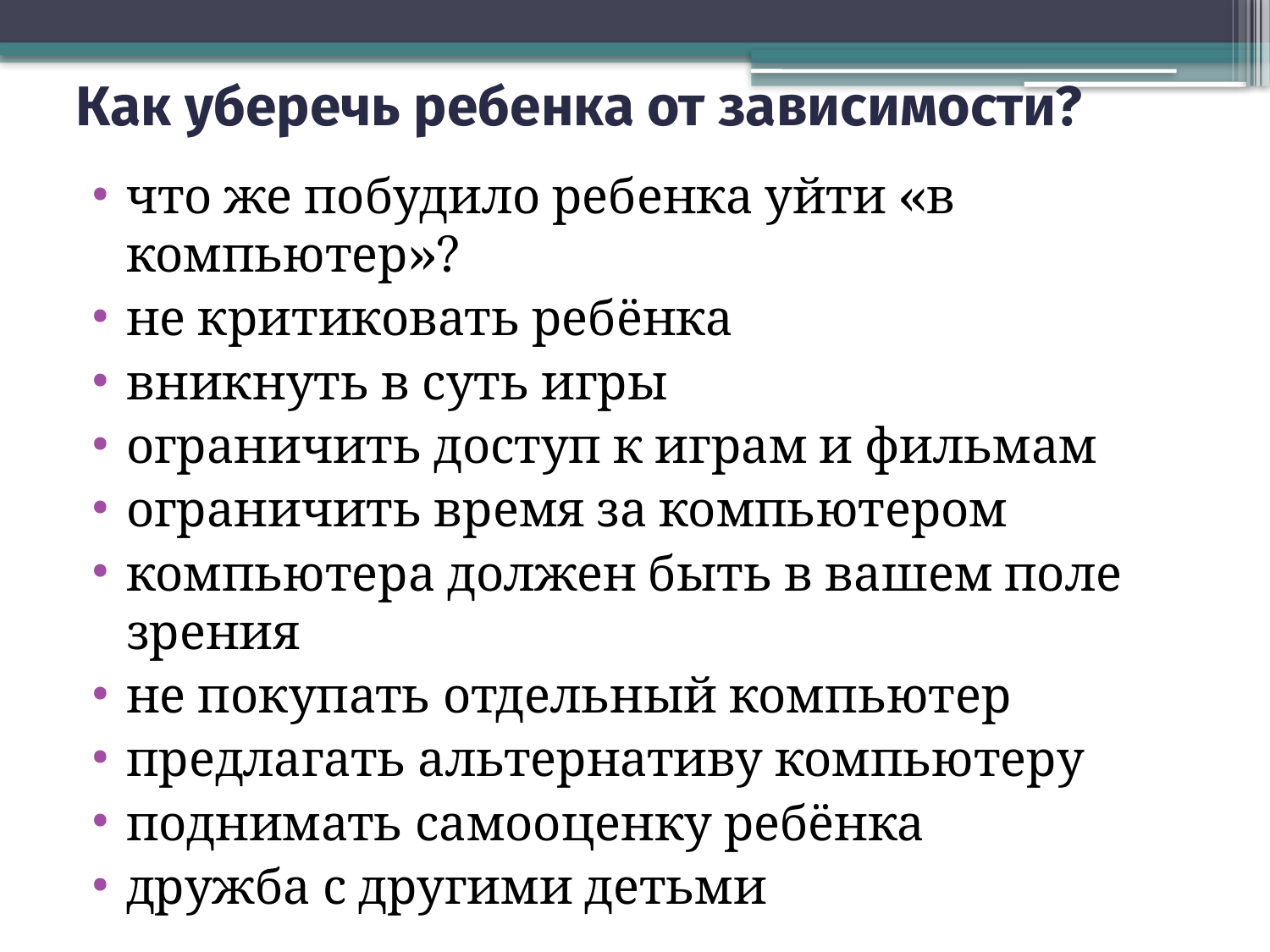

# Как уберечь ребенка от зависимости?
что же побудило ребенка уйти «в компьютер»?
не критиковать ребёнка
вникнуть в суть игры
ограничить доступ к играм и фильмам
ограничить время за компьютером
компьютера должен быть в вашем поле зрения
не покупать отдельный компьютер
предлагать альтернативу компьютеру
поднимать самооценку ребёнка
дружба с другими детьми